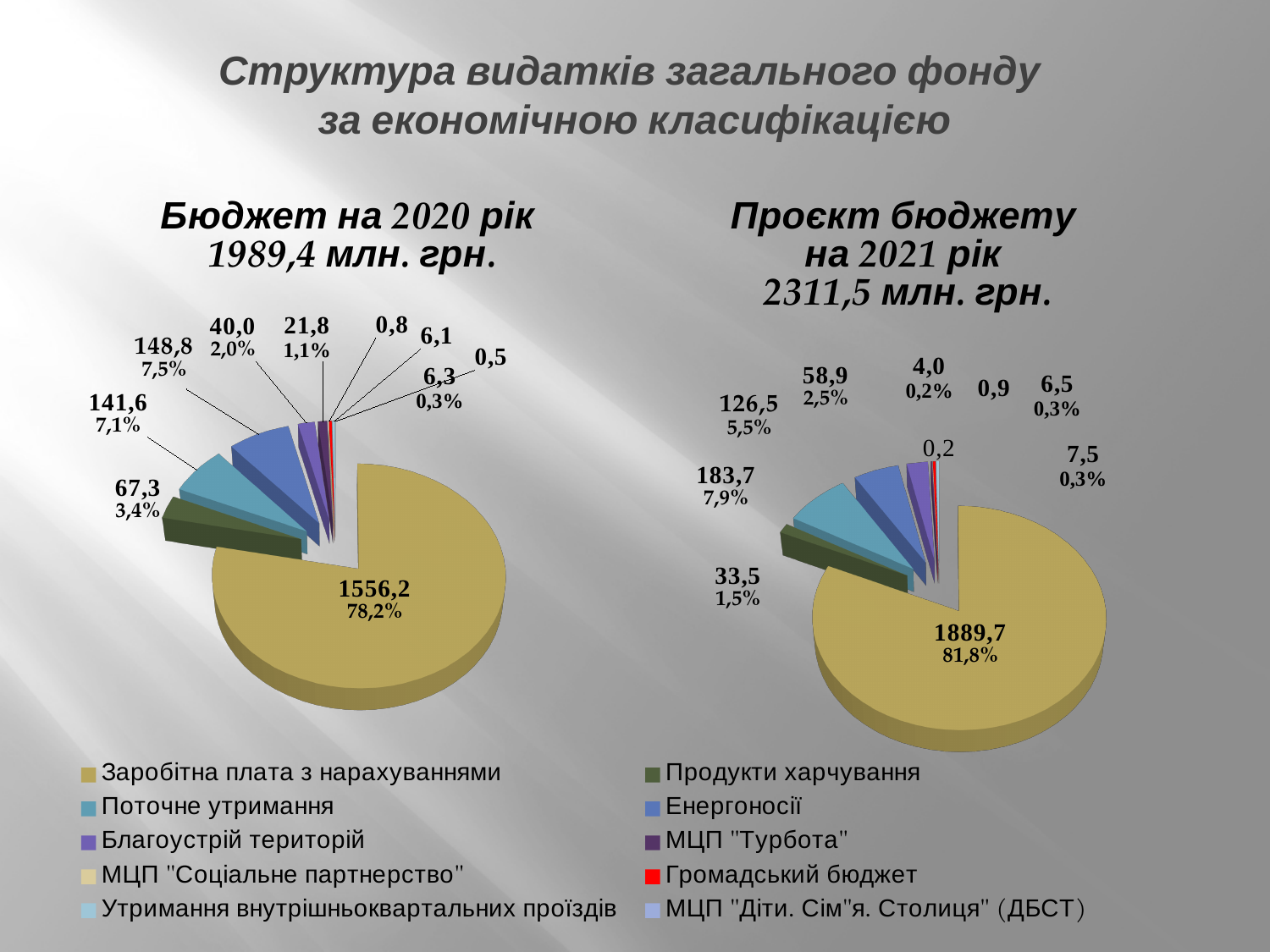

# Структура видатків загального фонду за економічною класифікацією

[unsupported chart]

[unsupported chart]

### Chart

| Category | Продажи | Продажи |
|---|---|---|
| Заробітна плата з нарахуваннями  | None | None |
| Продукти харчування  | None | None |
| Поточне утримання  | None | None |
| Енергоносії  | None | None |
| Благоустрій територій  | None | None |
| МЦП "Турбота"  | None | None |
| МЦП "Соціальне партнерство"  | None | None |
| Громадський бюджет  | None | None |
| Утримання внутрішньоквартальних проїздів | None | None |
| МЦП "Діти. Сім"я. Столиця" (ДБСТ) | None | None |